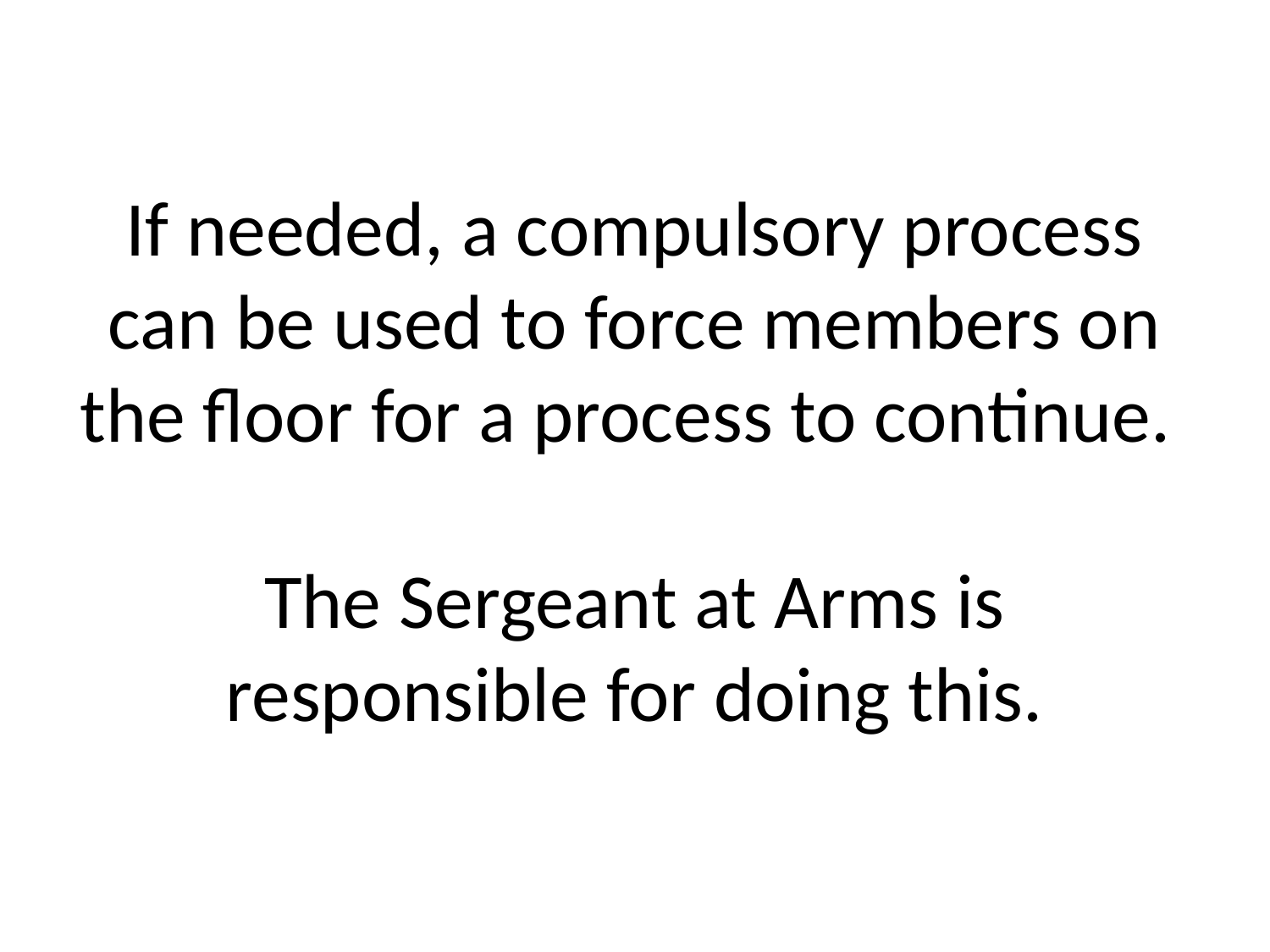

# If needed, a compulsory process can be used to force members on the floor for a process to continue. The Sergeant at Arms is responsible for doing this.